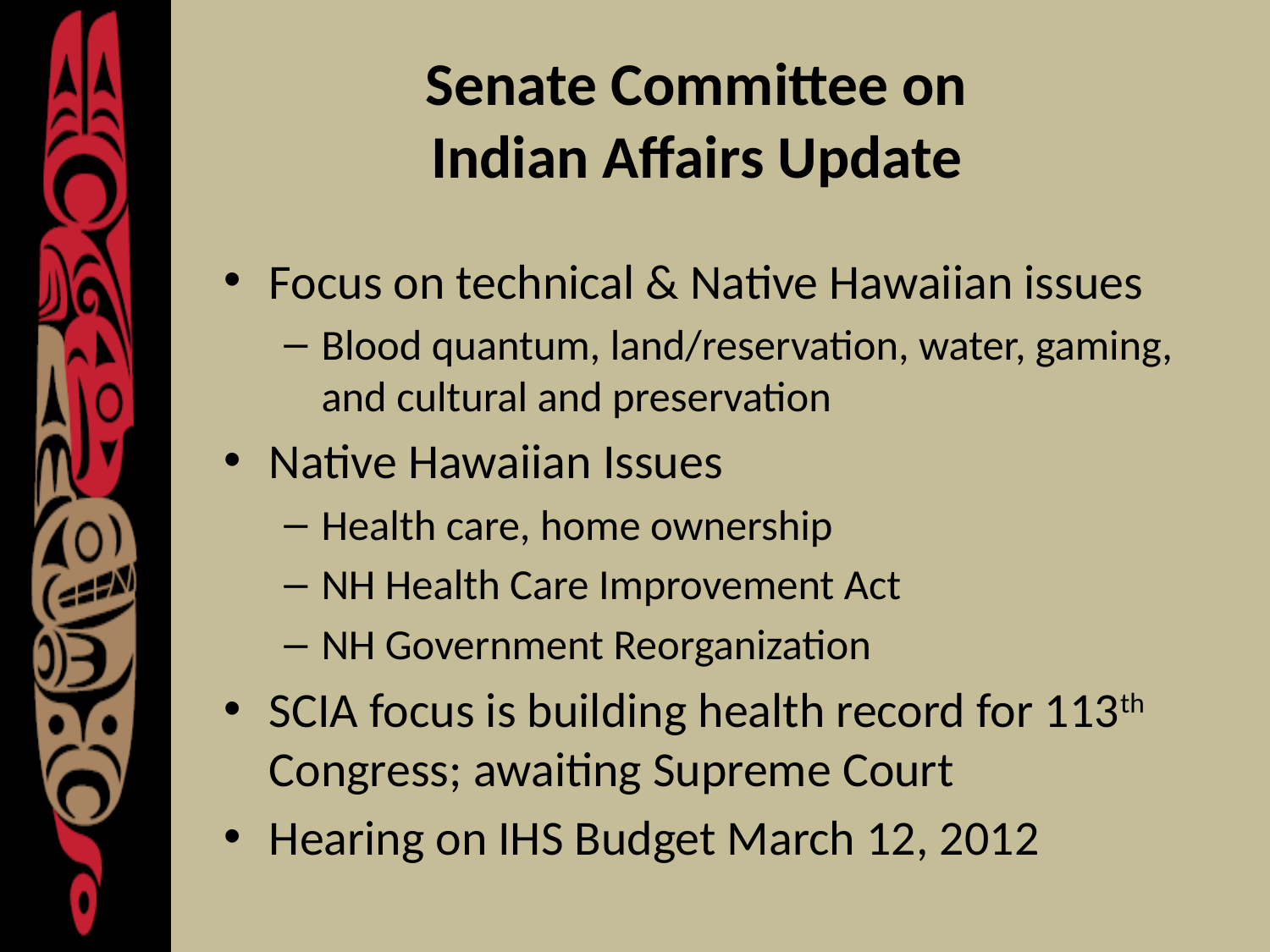

# Senate Committee on Indian Affairs Update
Focus on technical & Native Hawaiian issues
Blood quantum, land/reservation, water, gaming, and cultural and preservation
Native Hawaiian Issues
Health care, home ownership
NH Health Care Improvement Act
NH Government Reorganization
SCIA focus is building health record for 113th Congress; awaiting Supreme Court
Hearing on IHS Budget March 12, 2012